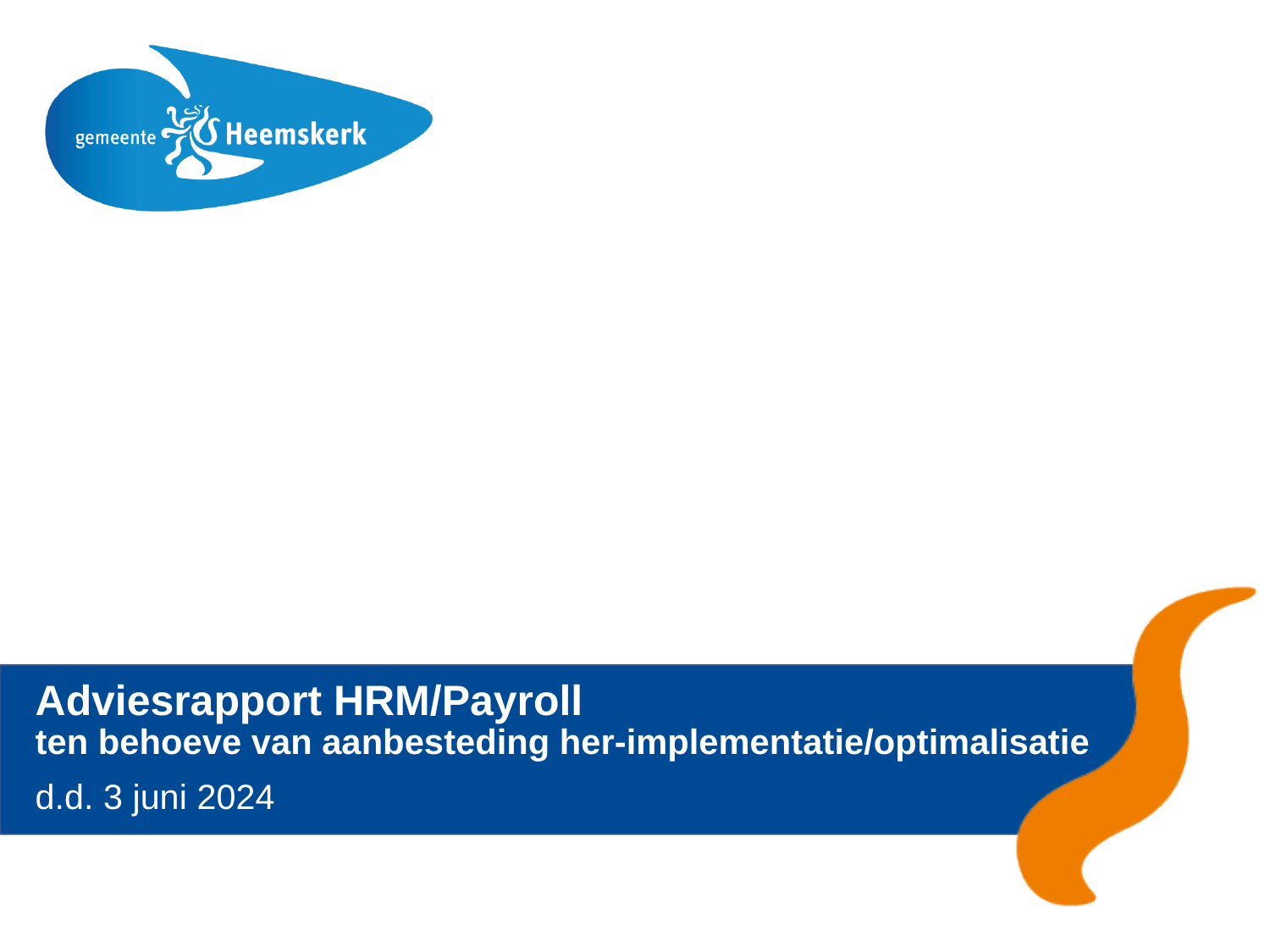

# Adviesrapport HRM/Payroll ten behoeve van aanbesteding her-implementatie/optimalisatie
d.d. 3 juni 2024